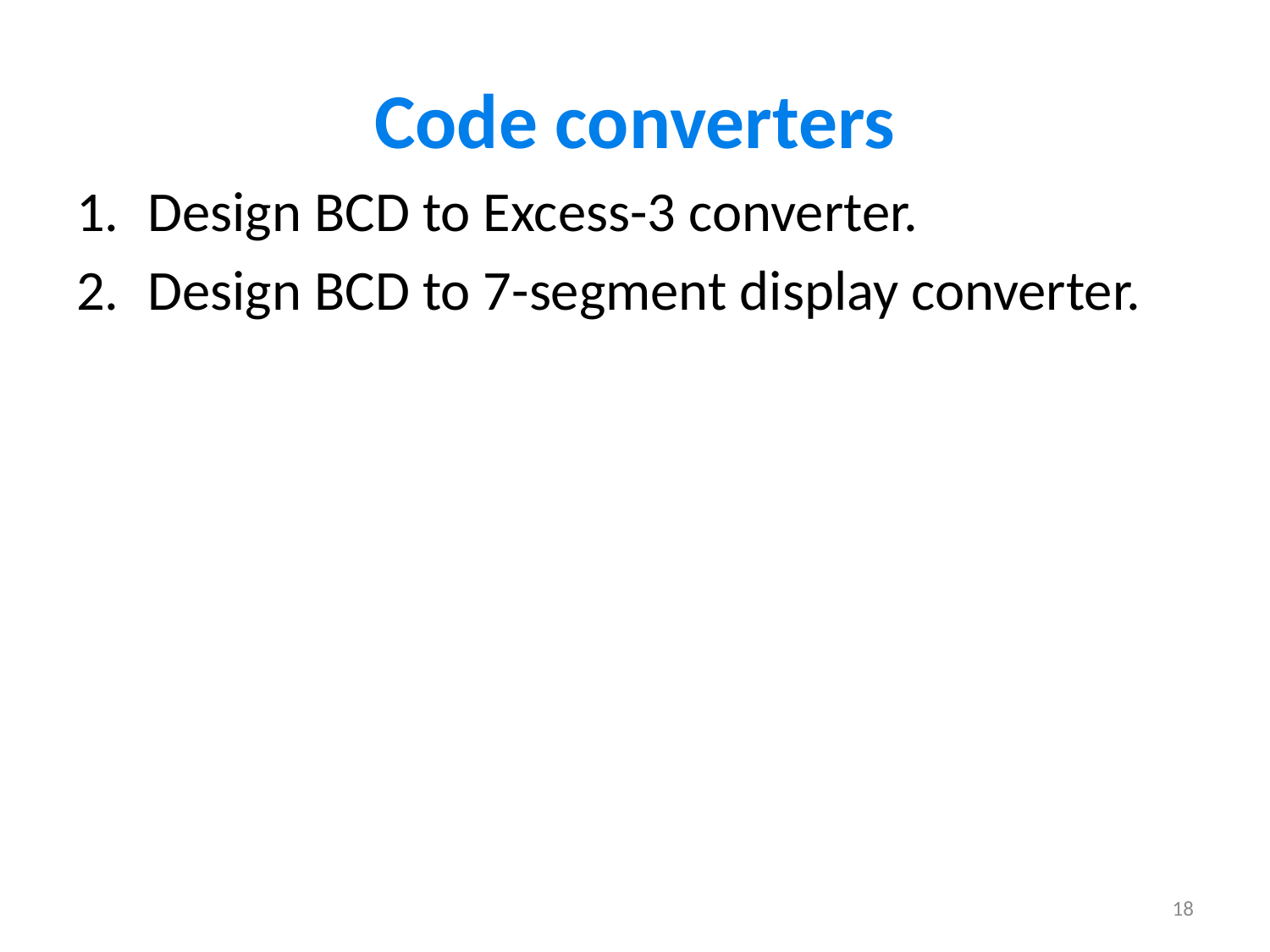

# Code converters
Design BCD to Excess-3 converter.
Design BCD to 7-segment display converter.

18